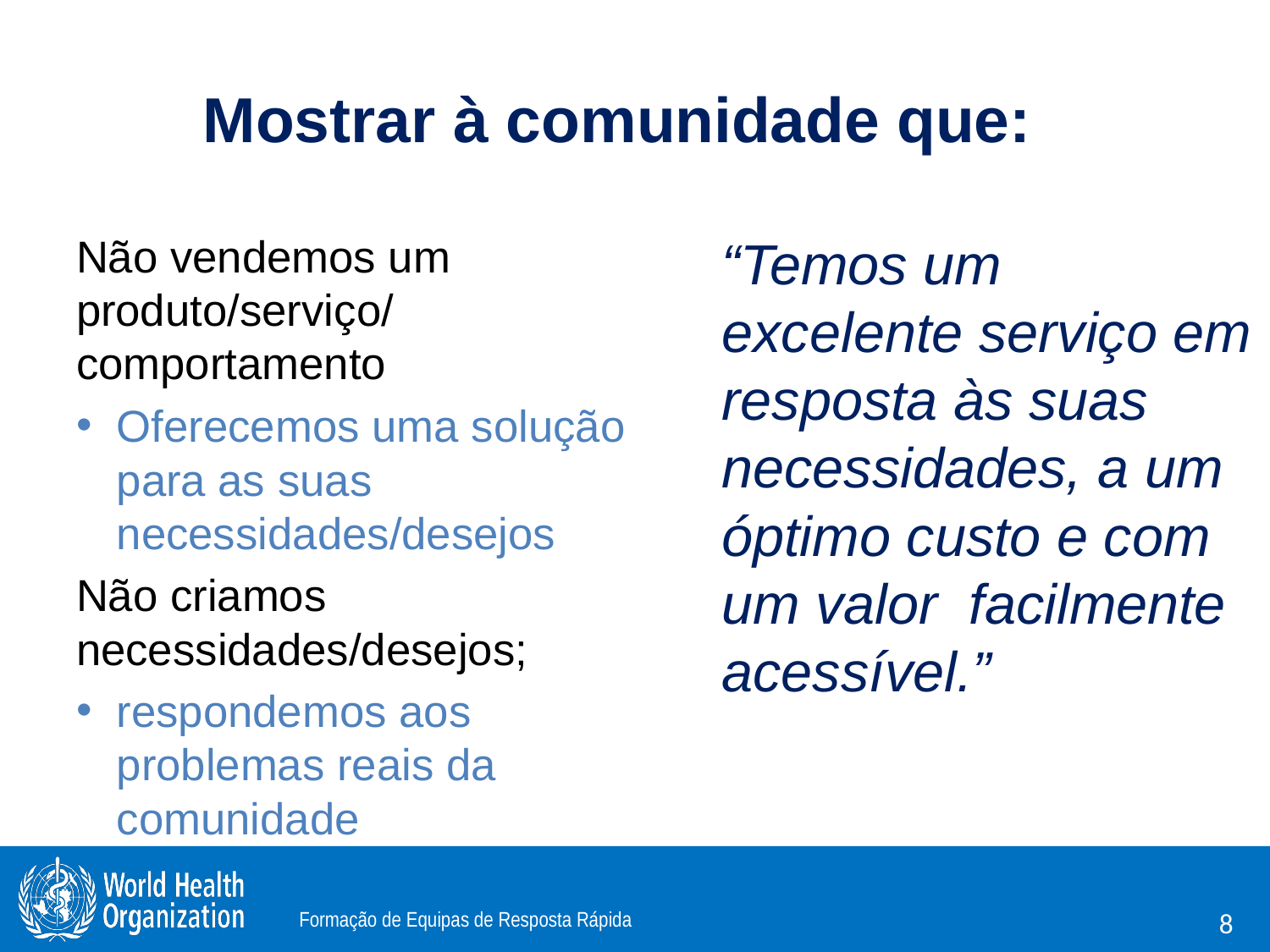

# Mostrar à comunidade que:
Não vendemos um produto/serviço/ comportamento
Oferecemos uma solução para as suas necessidades/desejos
Não criamos necessidades/desejos;
respondemos aos problemas reais da comunidade

“Temos um excelente serviço em resposta às suas necessidades, a um óptimo custo e com um valor  facilmente acessível.”